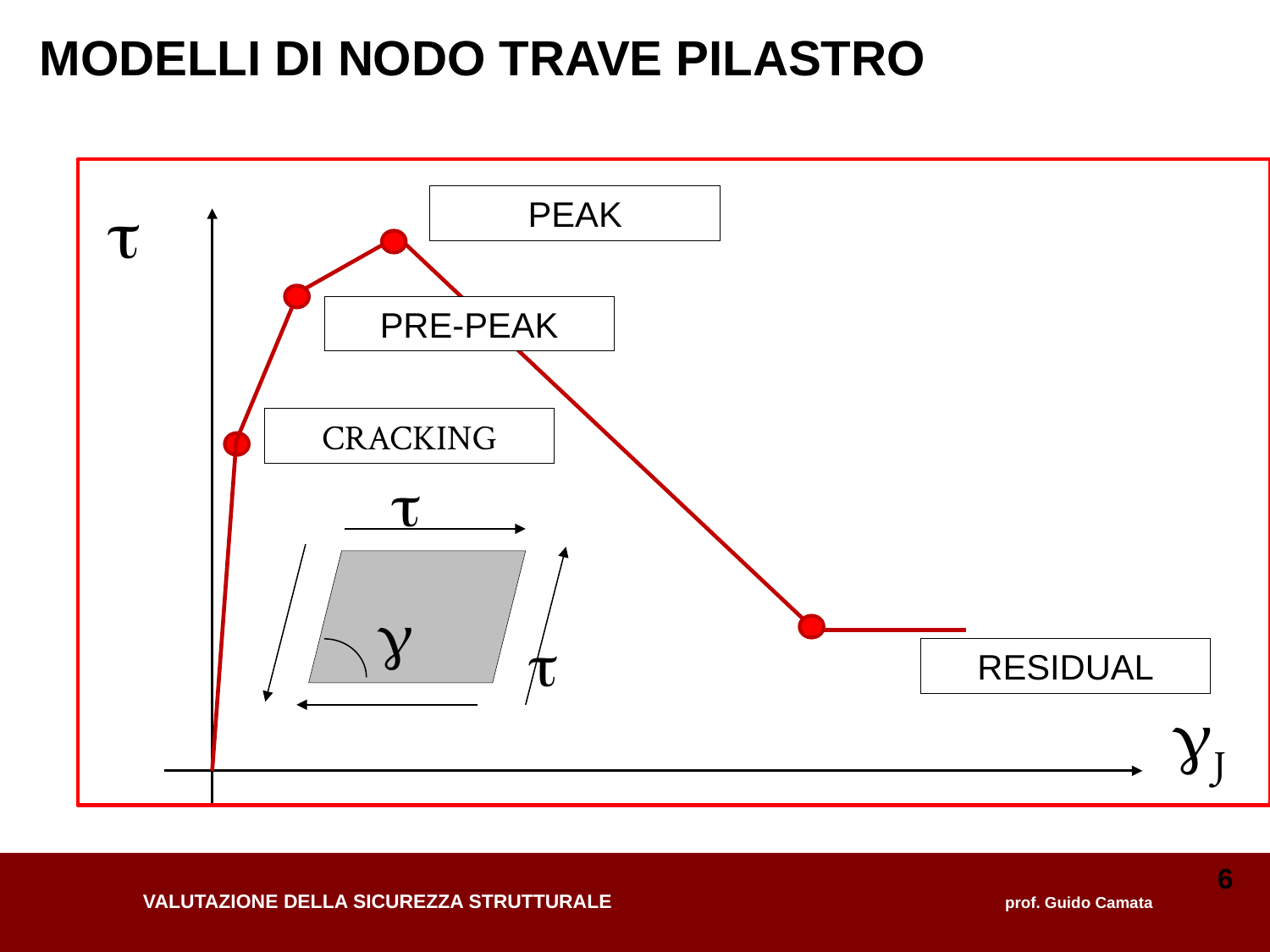

# Modelli di nodo trave pilastro

τ
τ

γ
τ

γJ

PEAK
PRE-PEAK
CRACKING
RESIDUAL
6
Nodi esterni tendono a degradarsi